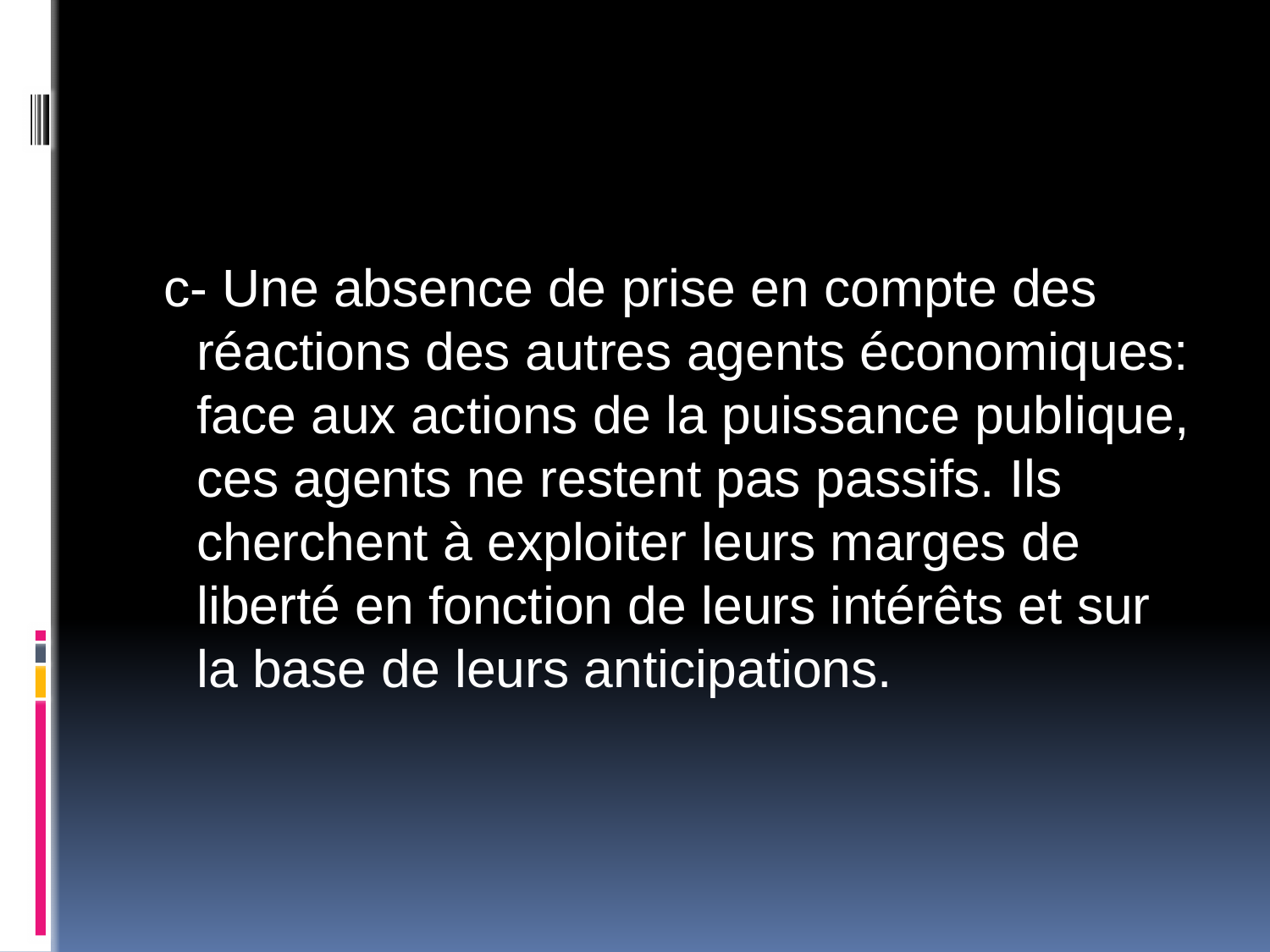

#
 c- Une absence de prise en compte des réactions des autres agents économiques: face aux actions de la puissance publique, ces agents ne restent pas passifs. Ils cherchent à exploiter leurs marges de liberté en fonction de leurs intérêts et sur la base de leurs anticipations.